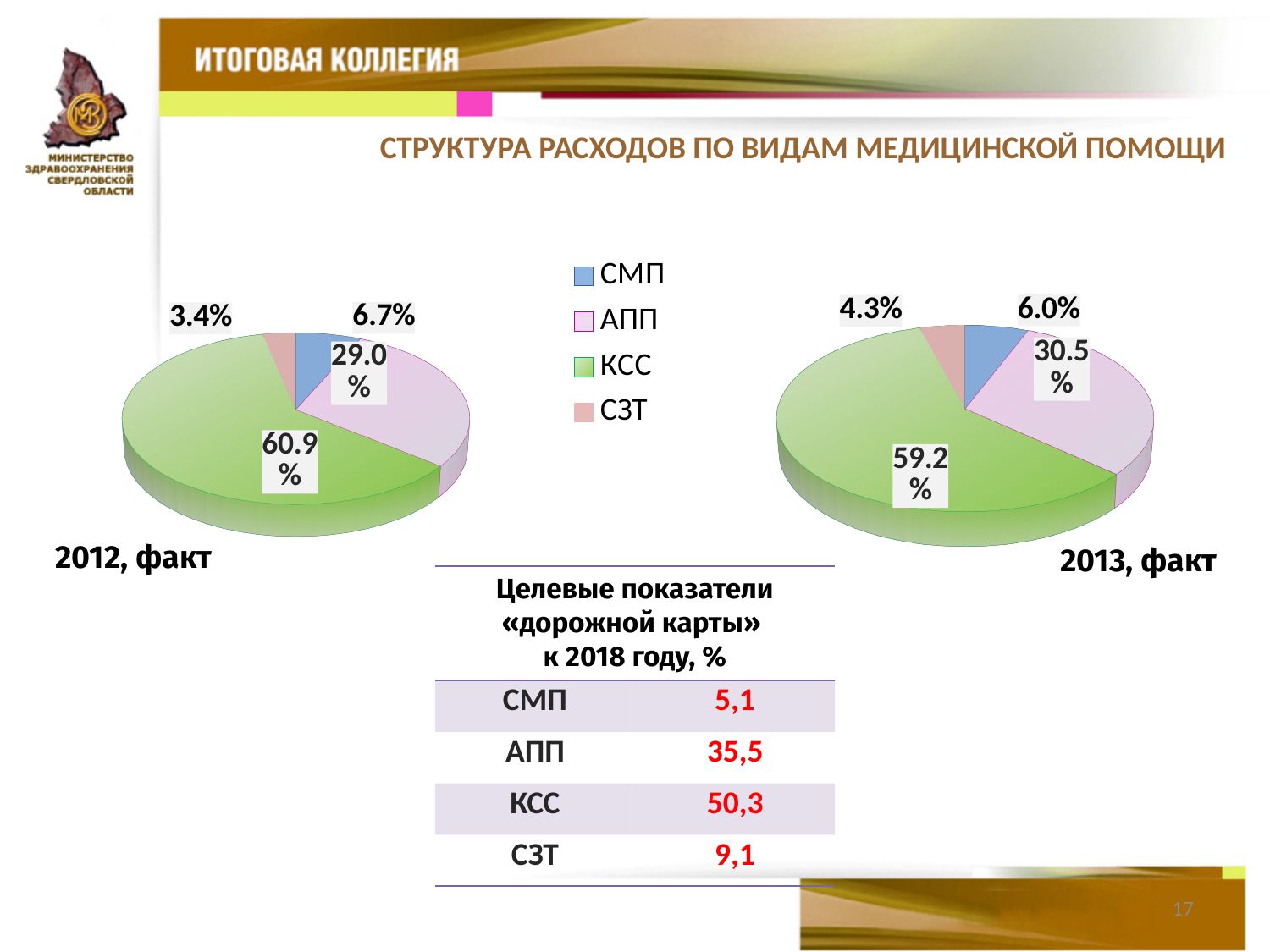

СТРУКТУРА РАСХОДОВ ПО ВИДАМ МЕДИЦИНСКОЙ ПОМОЩИ

[unsupported chart]

[unsupported chart]

2012, факт
2013, факт
| Целевые показатели «дорожной карты» к 2018 году, % |  |
| --- | --- |
| СМП | 5,1 |
| АПП | 35,5 |
| КСС | 50,3 |
| СЗТ | 9,1 |
17